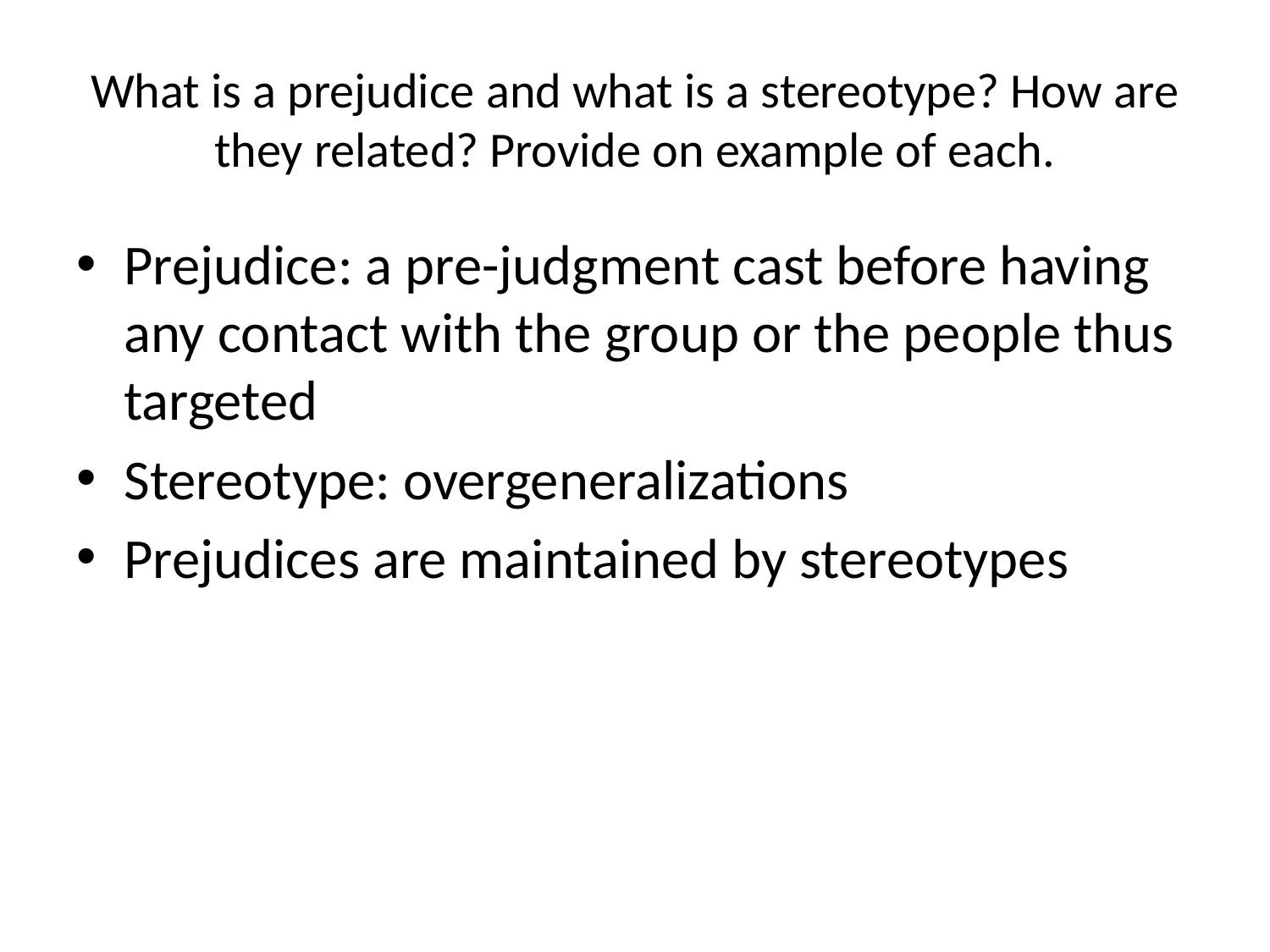

# What is a prejudice and what is a stereotype? How are they related? Provide on example of each.
Prejudice: a pre-judgment cast before having any contact with the group or the people thus targeted
Stereotype: overgeneralizations
Prejudices are maintained by stereotypes